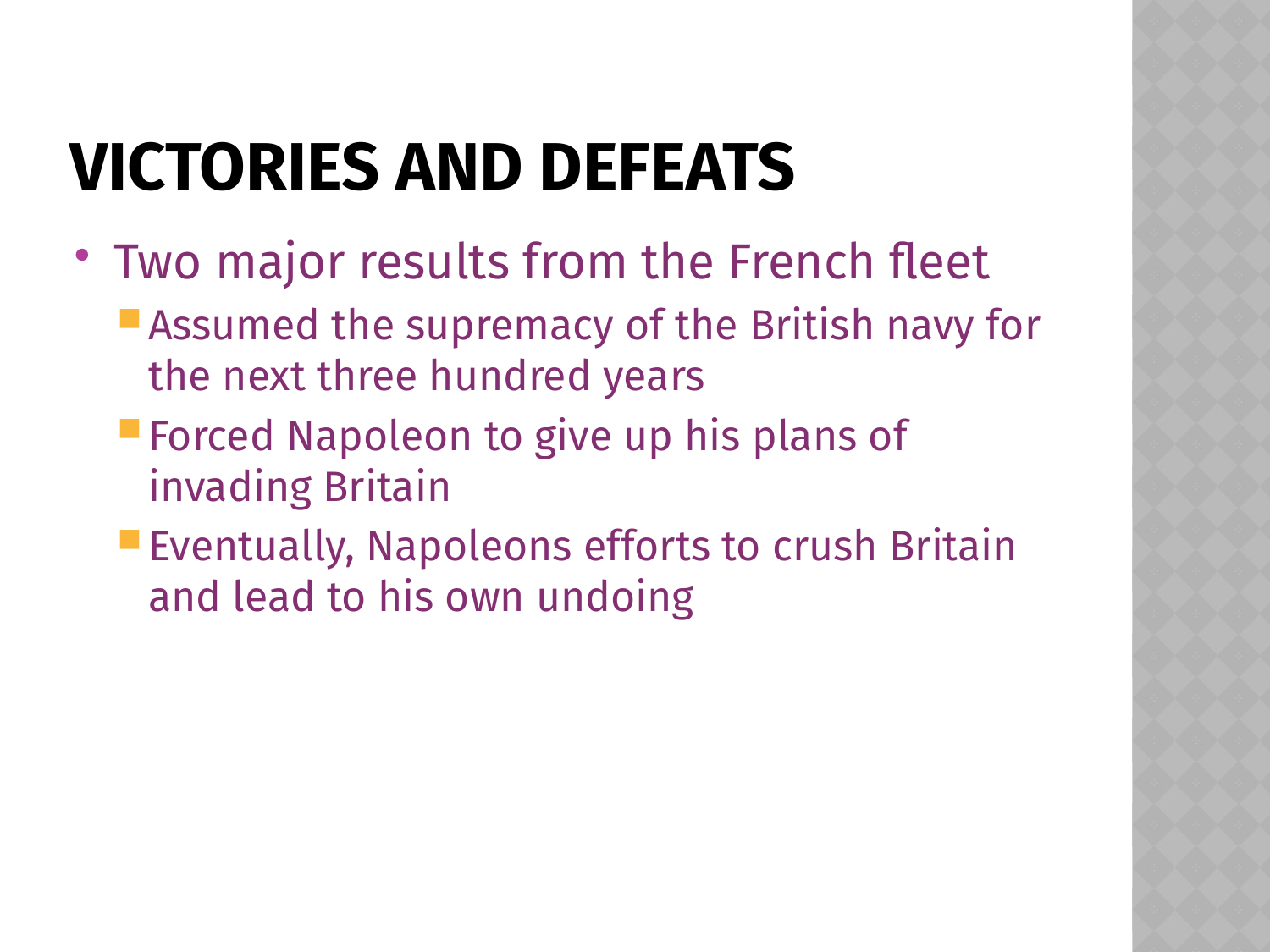

# Victories and Defeats
Two major results from the French fleet
Assumed the supremacy of the British navy for the next three hundred years
Forced Napoleon to give up his plans of invading Britain
Eventually, Napoleons efforts to crush Britain and lead to his own undoing